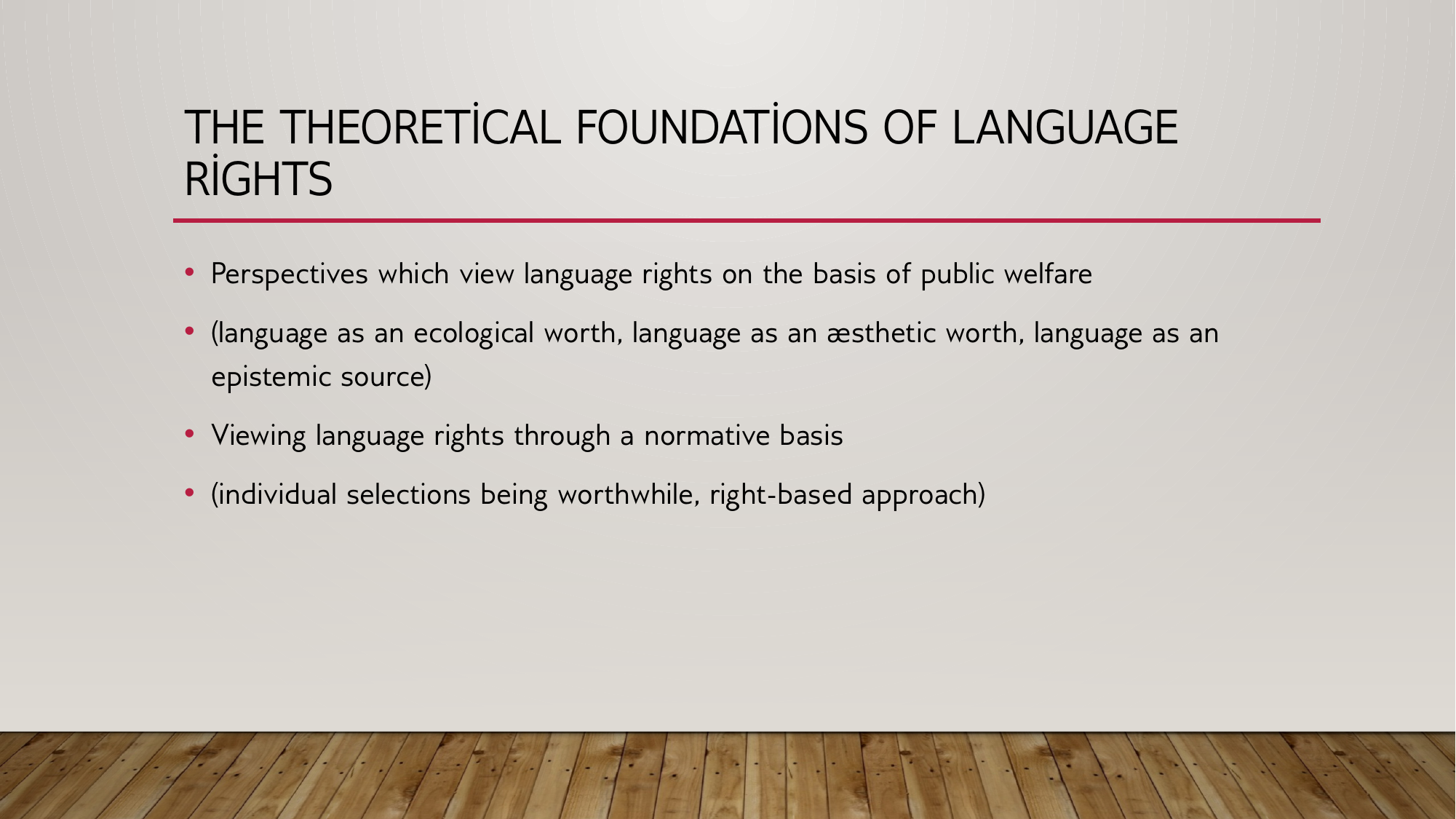

# The Theoretical Foundations of Language Rights
Perspectives which view language rights on the basis of public welfare
(language as an ecological worth, language as an aesthetic worth, language as an epistemic source)
Viewing language rights through a normative basis
(individual selections being worthwhile, right-based approach)